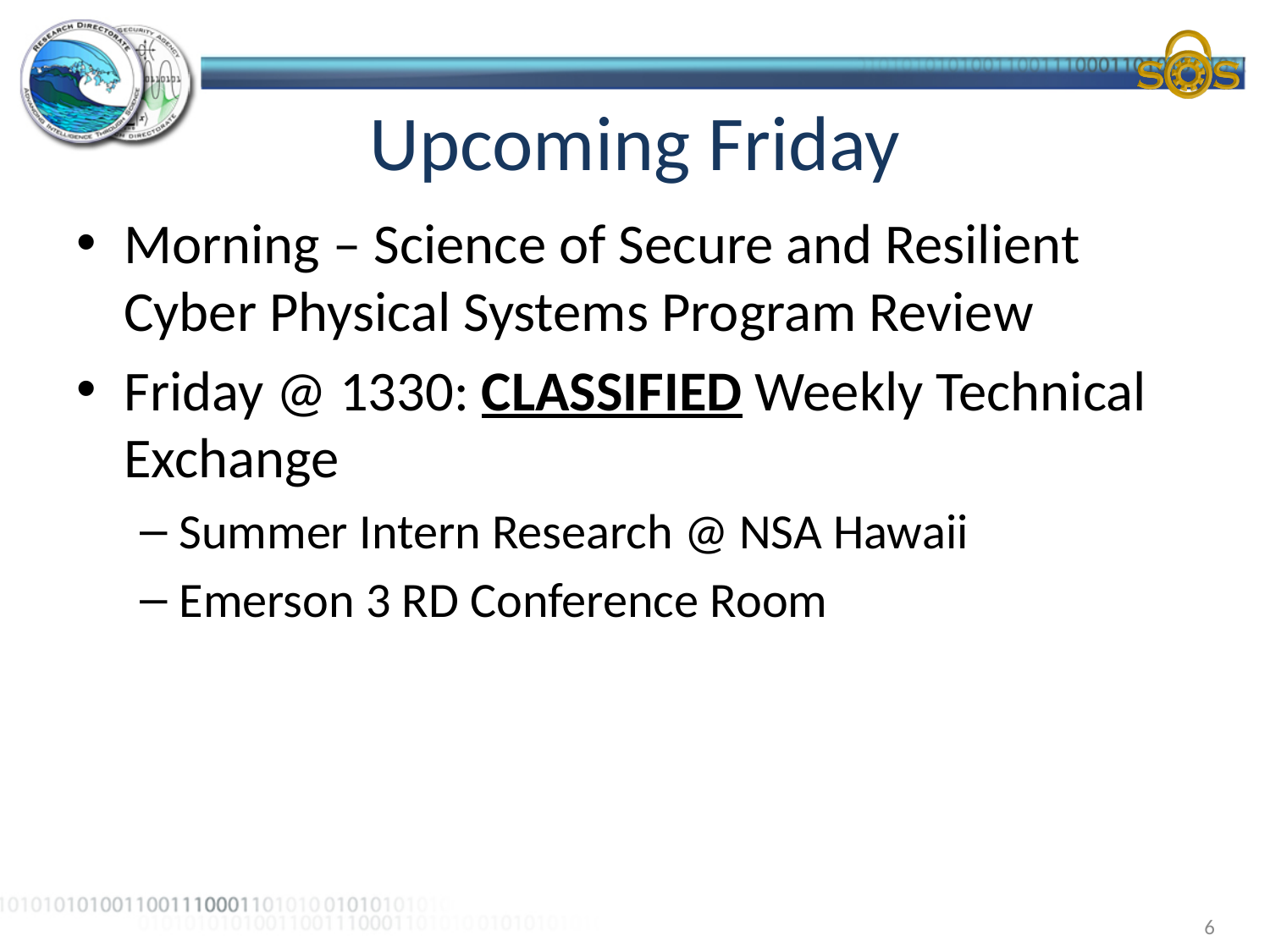

# Upcoming Friday
Morning – Science of Secure and Resilient Cyber Physical Systems Program Review
Friday @ 1330: CLASSIFIED Weekly Technical Exchange
Summer Intern Research @ NSA Hawaii
Emerson 3 RD Conference Room

6